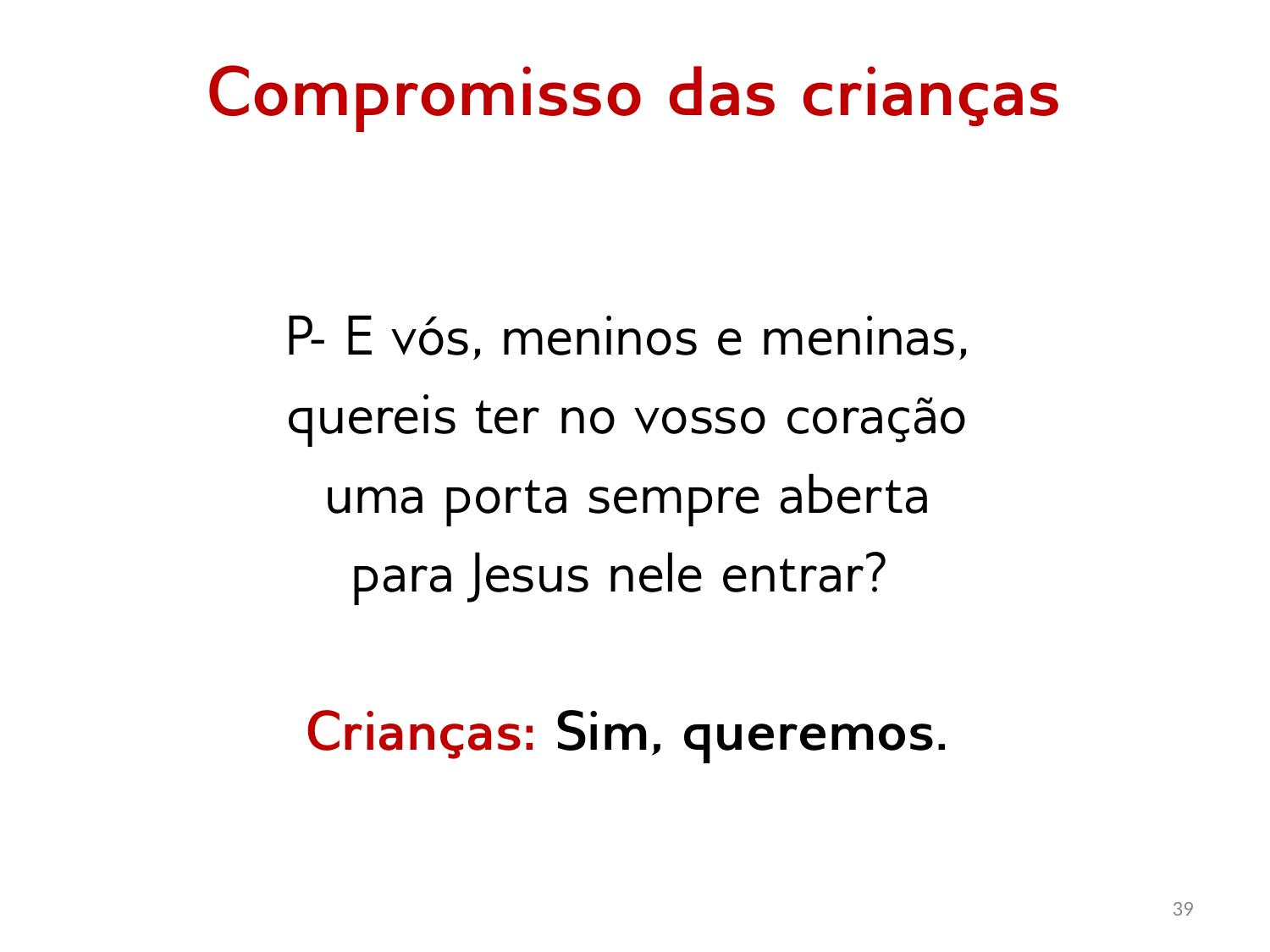

# Compromisso das crianças

P- E vós, meninos e meninas,
quereis ter no vosso coração
uma porta sempre aberta
para Jesus nele entrar?

Crianças: Sim, queremos.

39